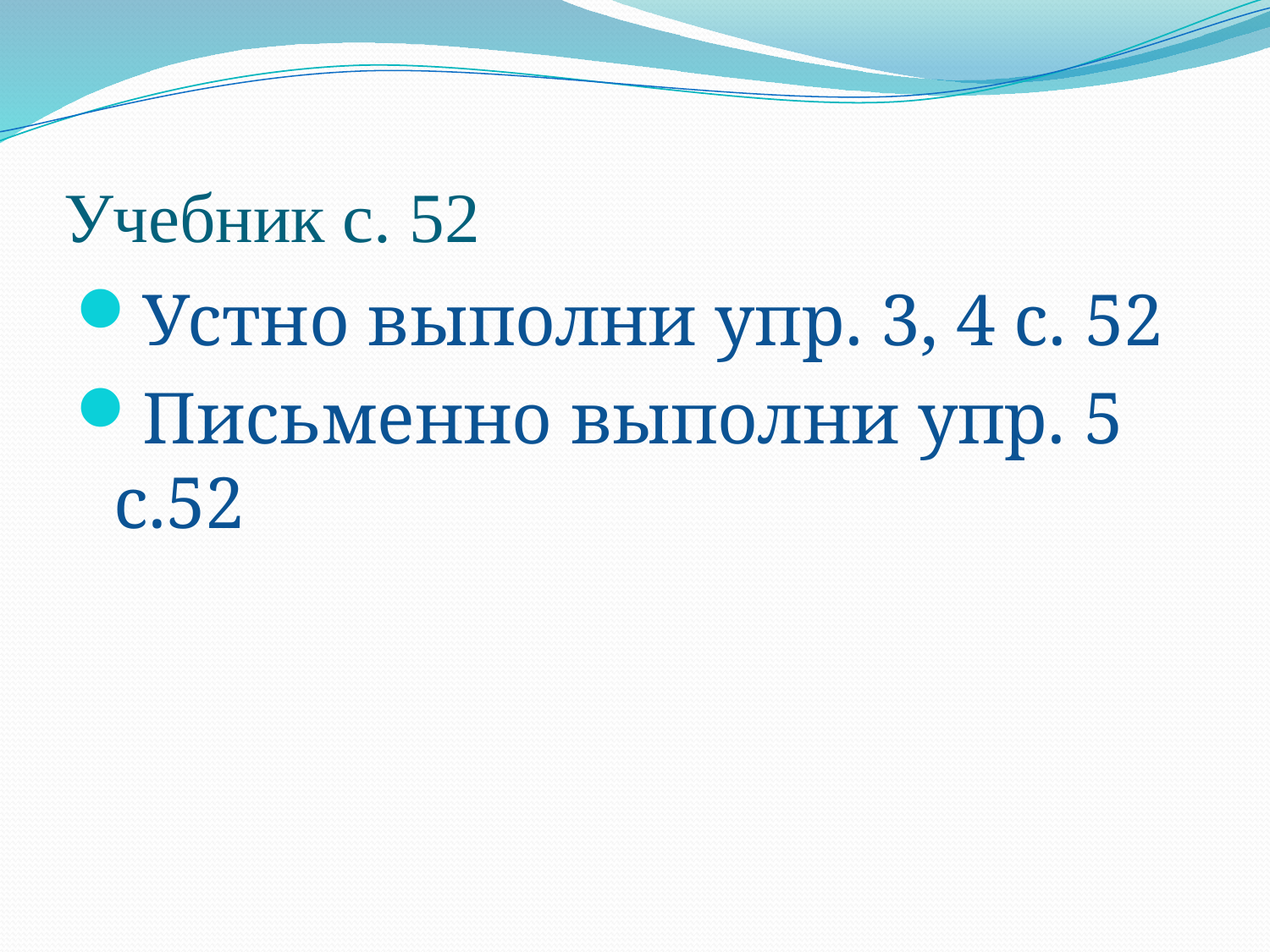

# Учебник с. 52
Устно выполни упр. 3, 4 с. 52
Письменно выполни упр. 5 с.52